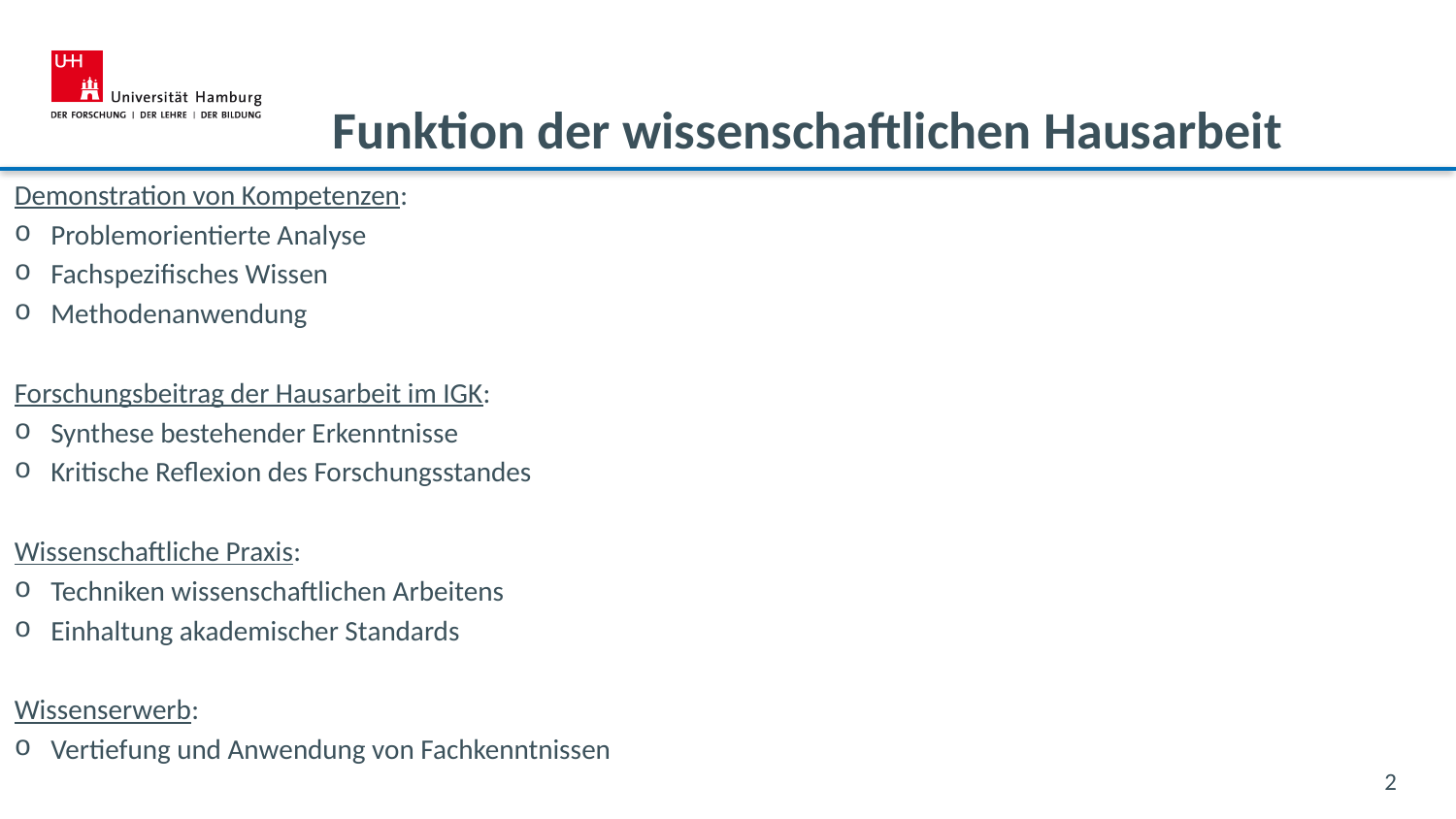

Funktion der wissenschaftlichen Hausarbeit
Demonstration von Kompetenzen:
Problemorientierte Analyse
Fachspezifisches Wissen
Methodenanwendung

Forschungsbeitrag der Hausarbeit im IGK:
Synthese bestehender Erkenntnisse
Kritische Reflexion des Forschungsstandes

Wissenschaftliche Praxis:
Techniken wissenschaftlichen Arbeitens
Einhaltung akademischer Standards

Wissenserwerb:
Vertiefung und Anwendung von Fachkenntnissen
2